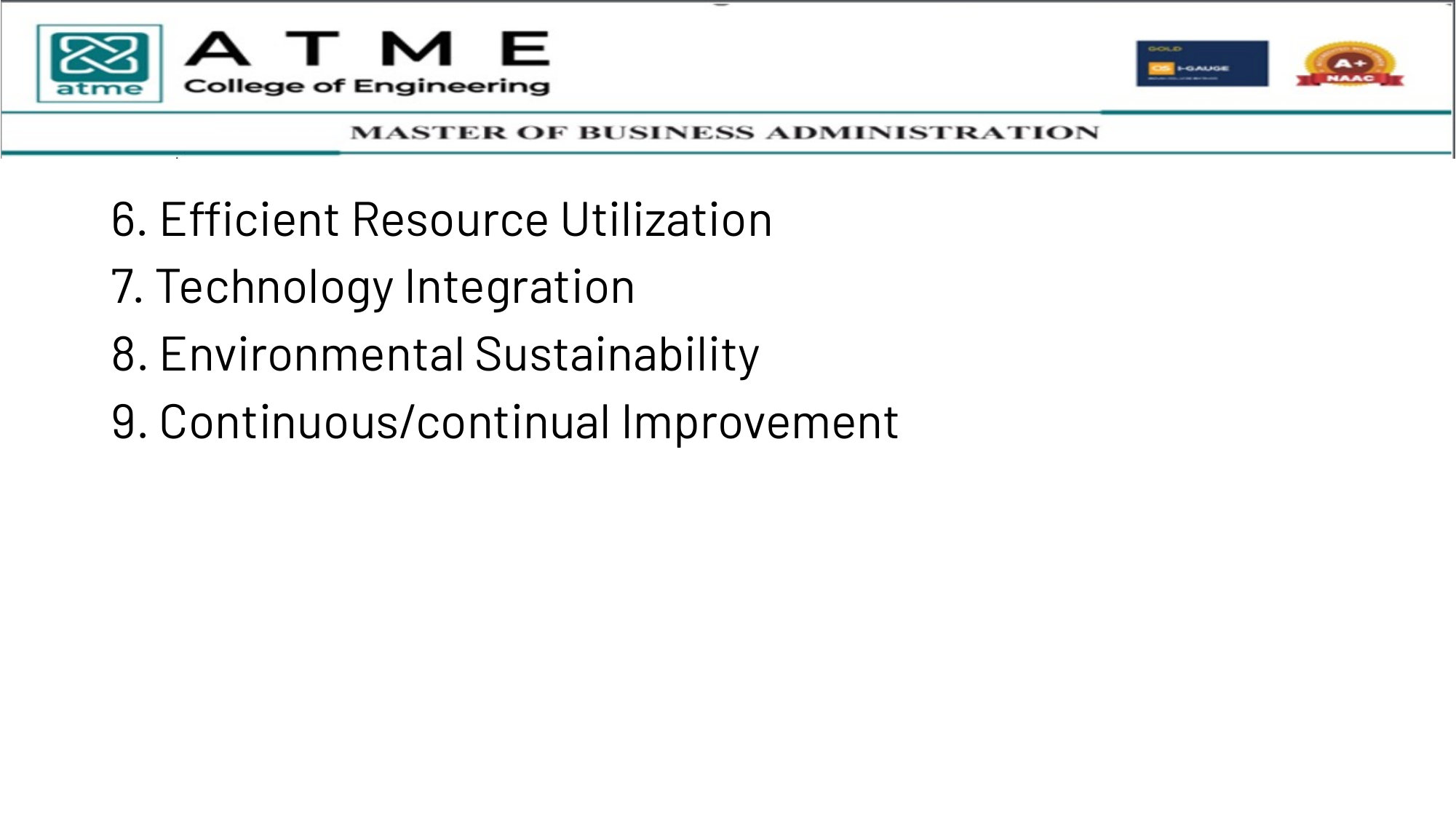

6. Efficient Resource Utilization
7. Technology Integration
8. Environmental Sustainability
9. Continuous/continual Improvement